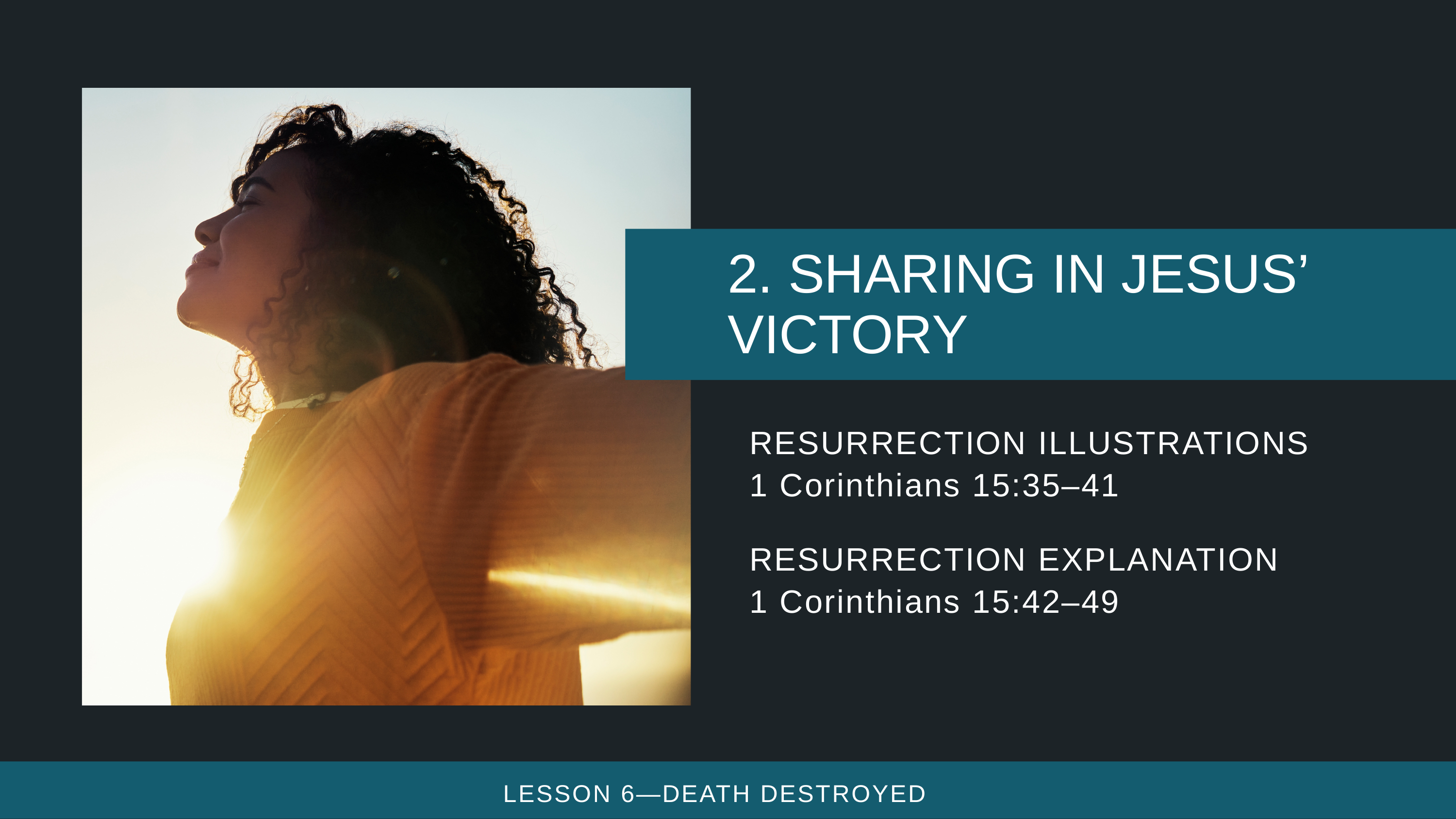

RESURRECTION ILLUSTRATIONS
1 Corinthians 15:35–41
RESURRECTION EXPLANATION
1 Corinthians 15:42–49